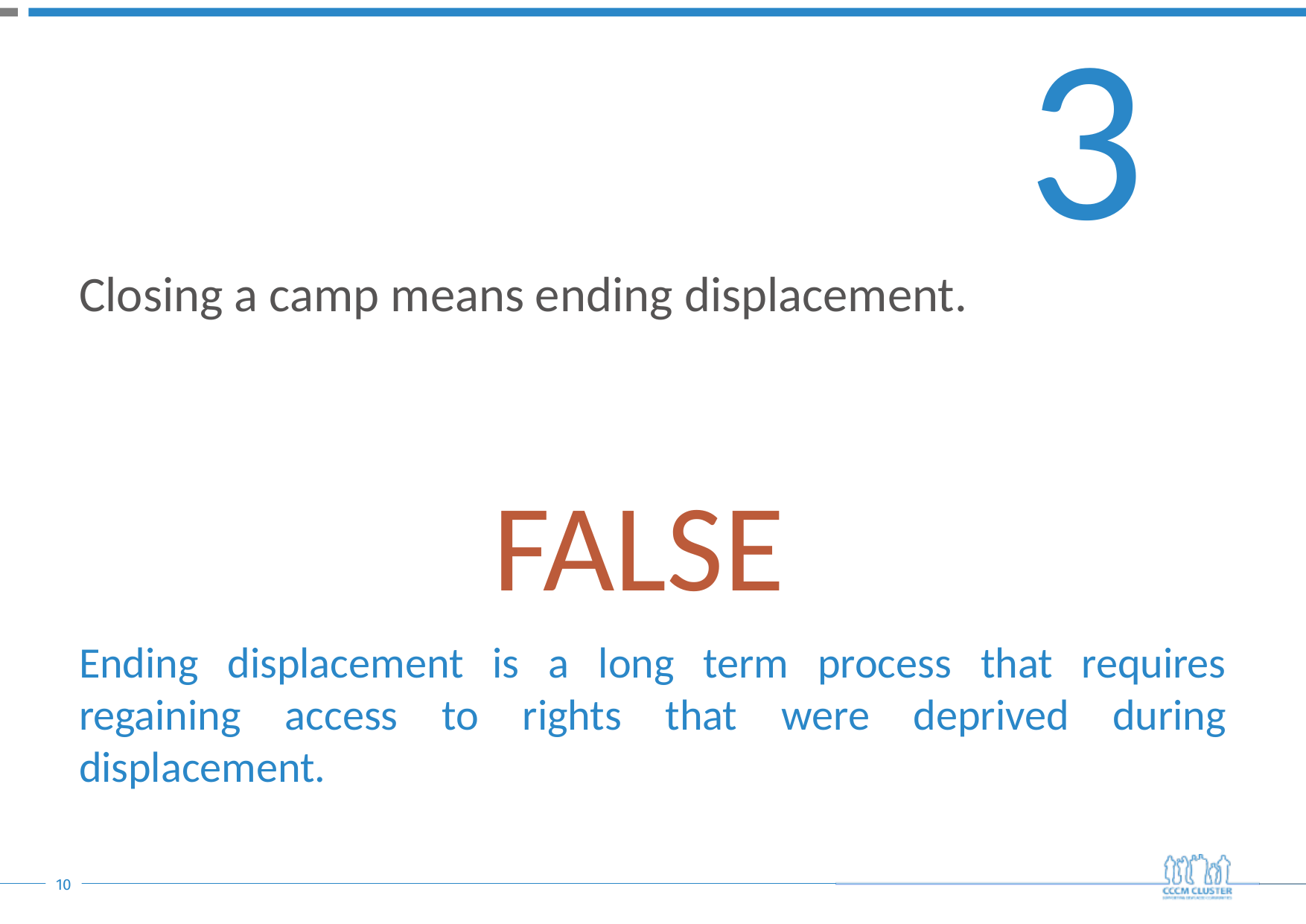

3
Closing a camp means ending displacement.
FALSE
Ending displacement is a long term process that requires regaining access to rights that were deprived during displacement.